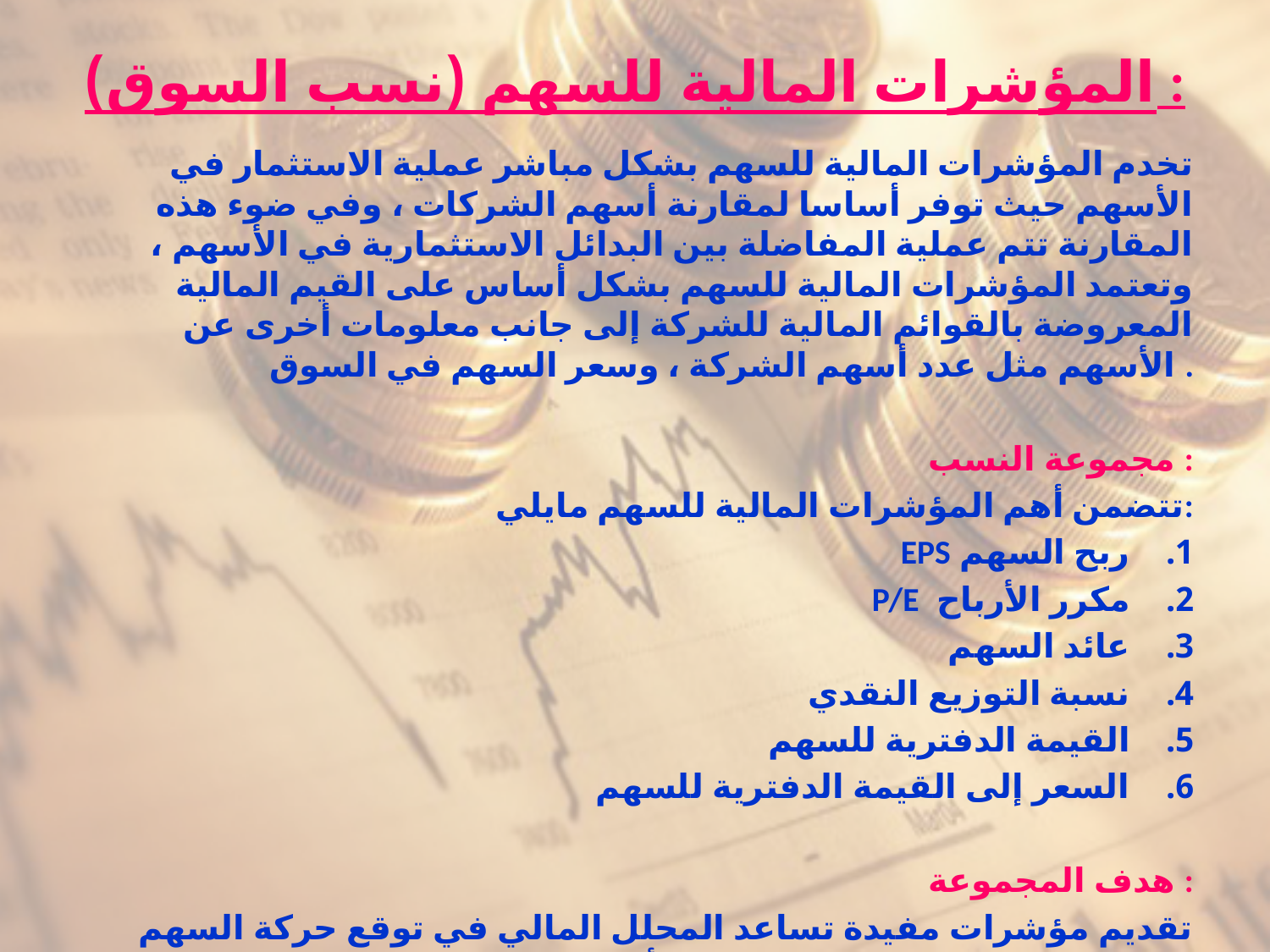

# المؤشرات المالية للسهم (نسب السوق) :
تخدم المؤشرات المالية للسهم بشكل مباشر عملية الاستثمار في الأسهم حيث توفر أساسا لمقارنة أسهم الشركات ، وفي ضوء هذه المقارنة تتم عملية المفاضلة بين البدائل الاستثمارية في الأسهم ، وتعتمد المؤشرات المالية للسهم بشكل أساس على القيم المالية المعروضة بالقوائم المالية للشركة إلى جانب معلومات أخرى عن الأسهم مثل عدد أسهم الشركة ، وسعر السهم في السوق .

مجموعة النسب :
تتضمن أهم المؤشرات المالية للسهم مايلي:
ربح السهم EPS
مكرر الأرباح  P/E
عائد السهم
نسبة التوزيع النقدي
القيمة الدفترية للسهم
السعر إلى القيمة الدفترية للسهم

هدف المجموعة :
 تقديم مؤشرات مفيدة تساعد المحلل المالي في توقع حركة السهم المستقبلية وتساعد في مقارنة الأوراق المالية المختلفة.